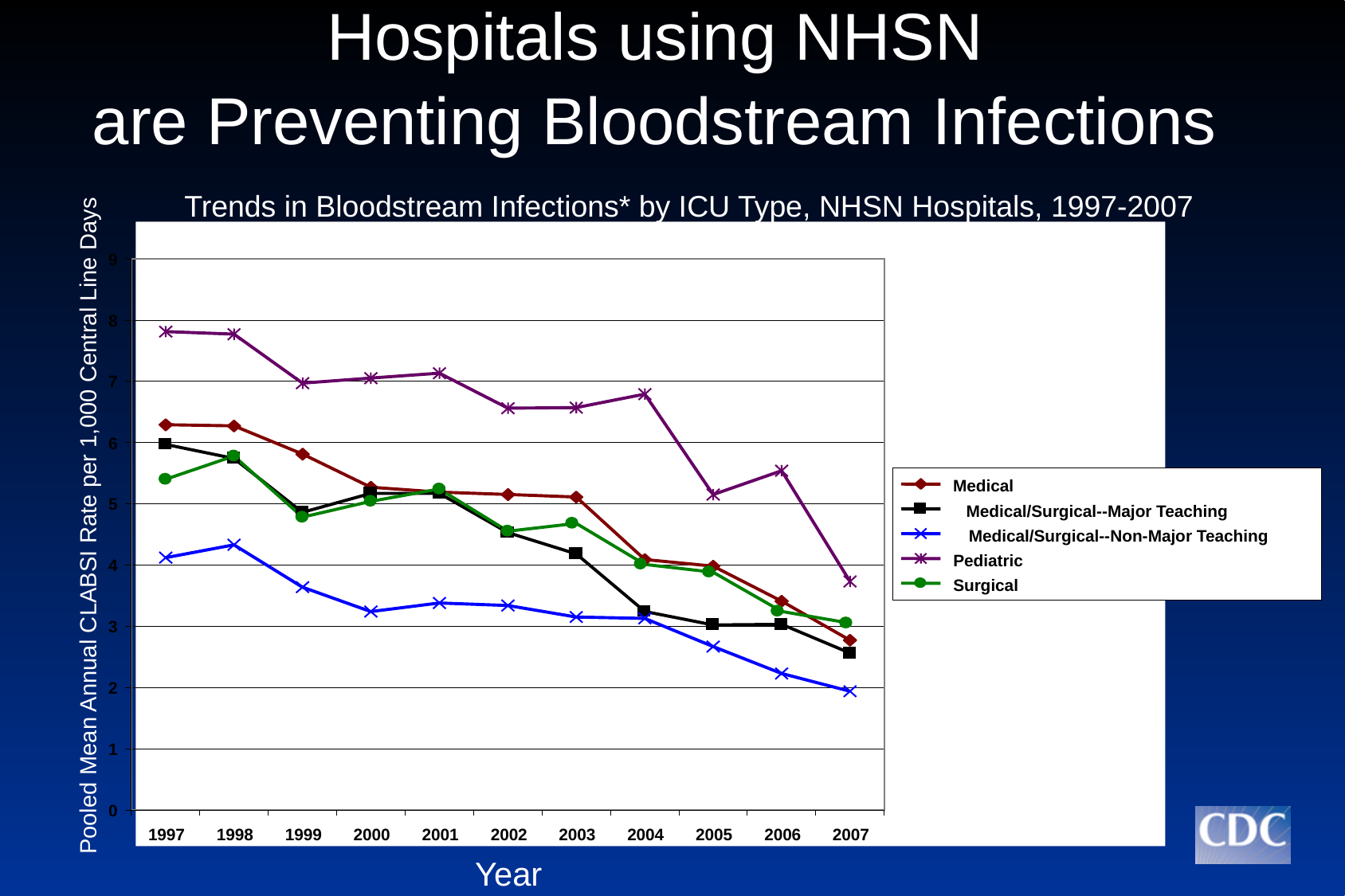

Hospitals using NHSN
are Preventing Bloodstream Infections
Trends in Bloodstream Infections* by ICU Type, NHSN Hospitals, 1997-2007

9

8
7
6

Medical

5
Medical/Surgical--Major Teaching

Pooled Mean Annual CLABSI Rate per 1,000 Central Line Days

Medical/Surgical--Non-Major Teaching

Pediatric

4

Surgical

3

2
1
0
1997
1998
1999
2000
2001
2002
2003
2004
2005
2006
2007
Year